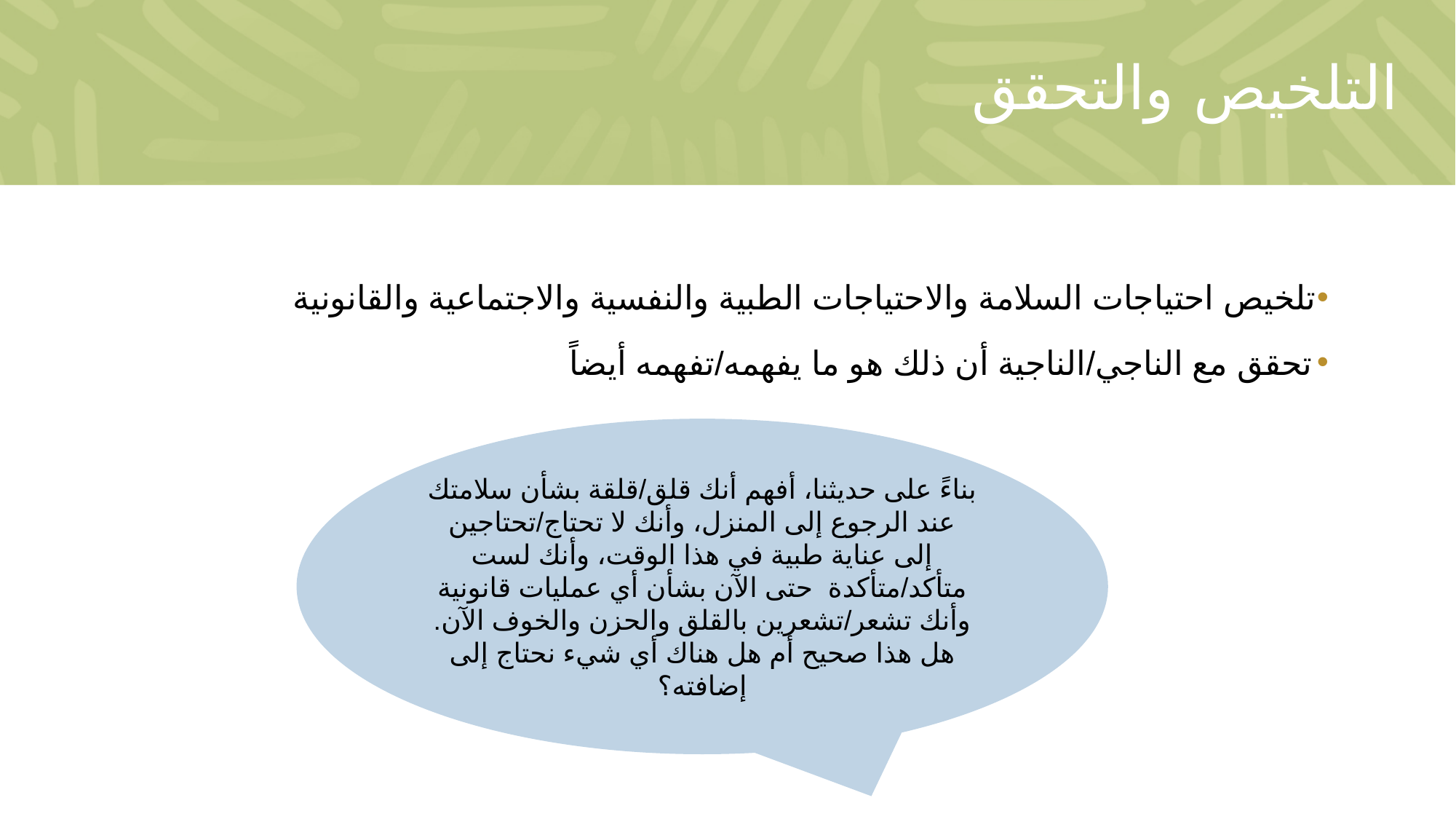

# التلخيص والتحقق
تلخيص احتياجات السلامة والاحتياجات الطبية والنفسية والاجتماعية والقانونية
تحقق مع الناجي/الناجية أن ذلك هو ما يفهمه/تفهمه أيضاً

بناءً على حديثنا، أفهم أنك قلق/قلقة بشأن سلامتك عند الرجوع إلى المنزل، وأنك لا تحتاج/تحتاجين إلى عناية طبية في هذا الوقت، وأنك لست متأكد/متأكدة  حتى الآن بشأن أي عمليات قانونية وأنك تشعر/تشعرين بالقلق والحزن والخوف الآن. هل هذا صحيح أم هل هناك أي شيء نحتاج إلى إضافته؟